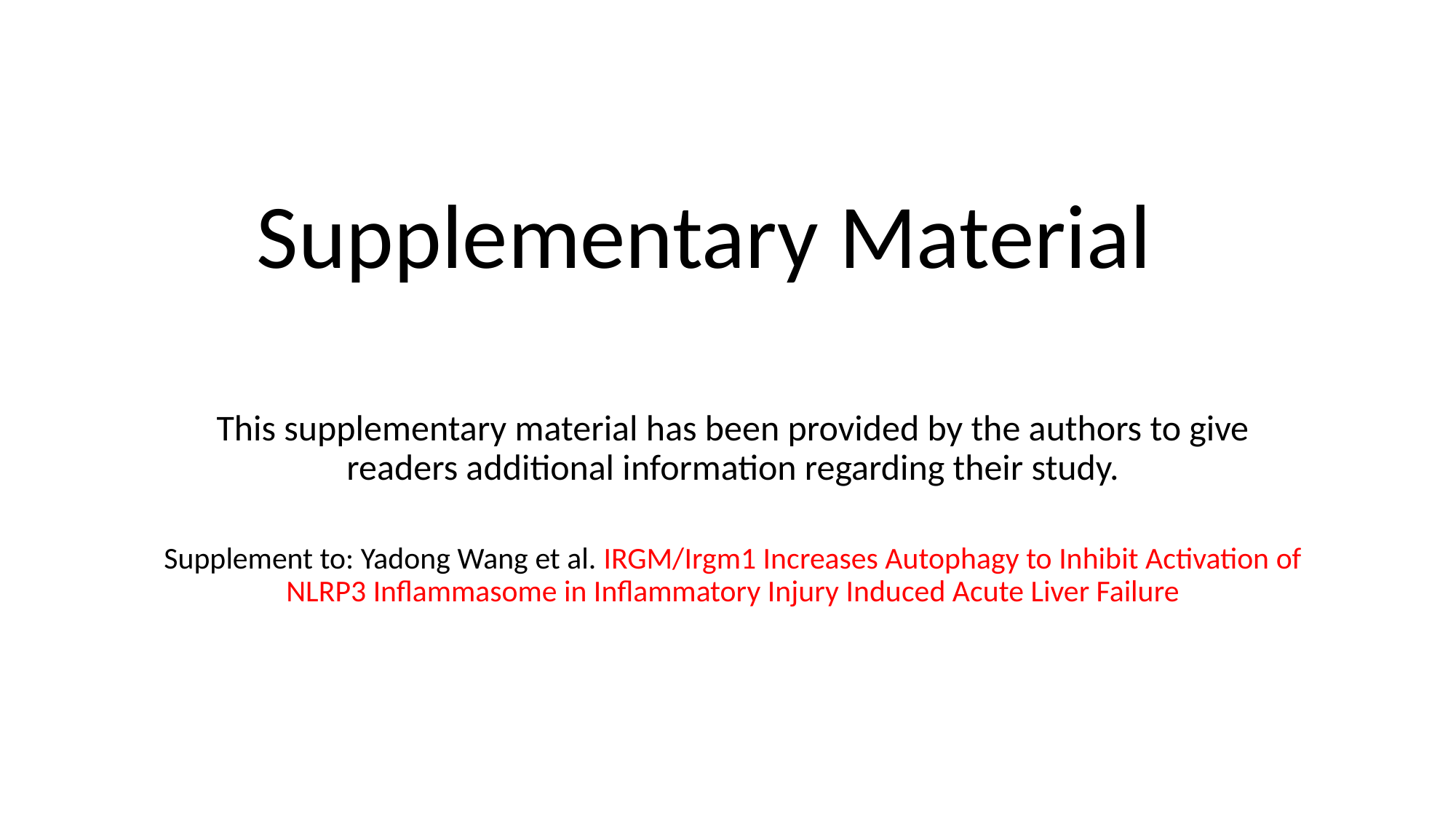

# Supplementary Material
This supplementary material has been provided by the authors to give readers additional information regarding their study.
Supplement to: Yadong Wang et al. IRGM/Irgm1 Increases Autophagy to Inhibit Activation of NLRP3 Inflammasome in Inflammatory Injury Induced Acute Liver Failure